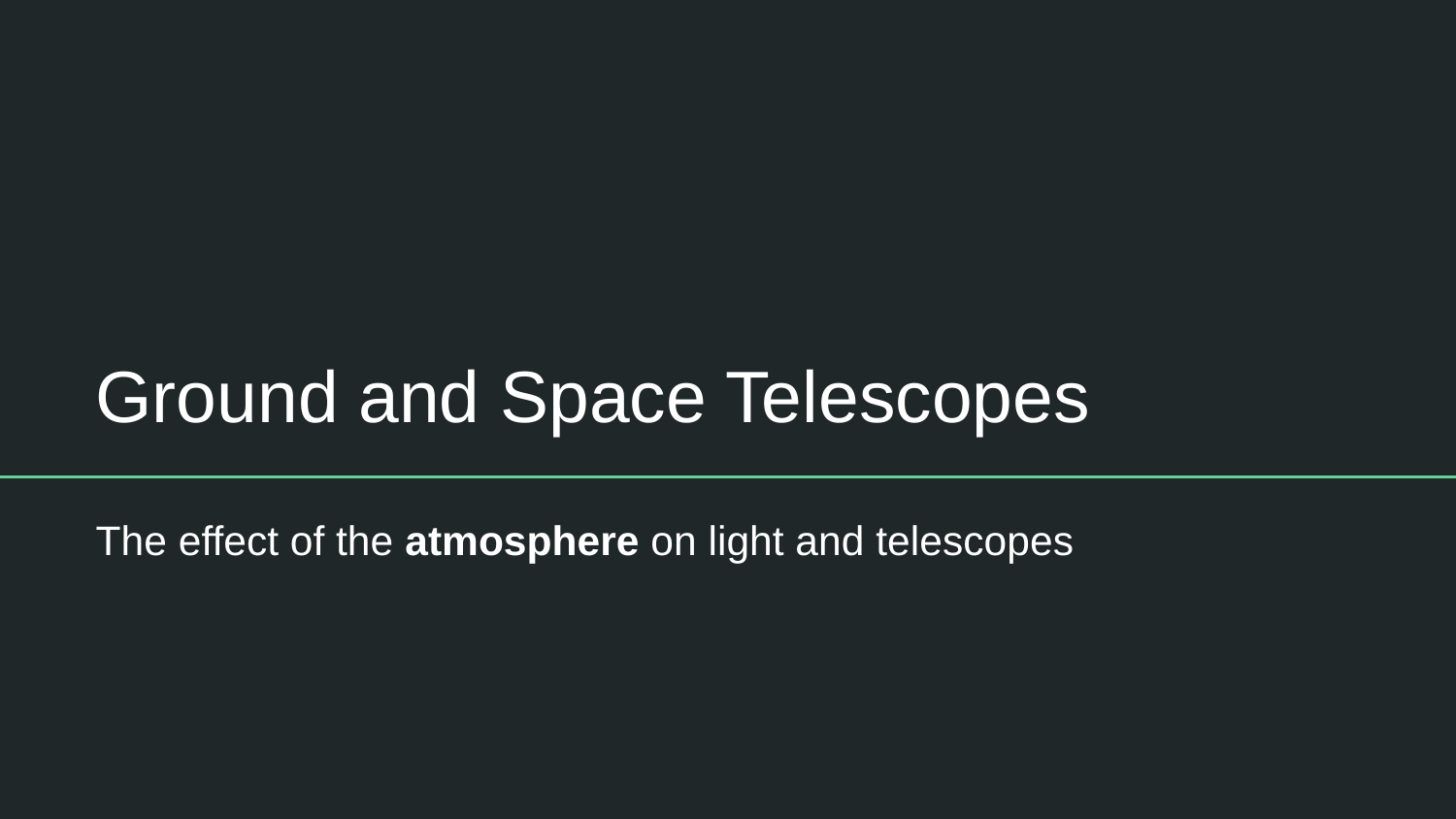

# Ground and Space Telescopes
The effect of the atmosphere on light and telescopes